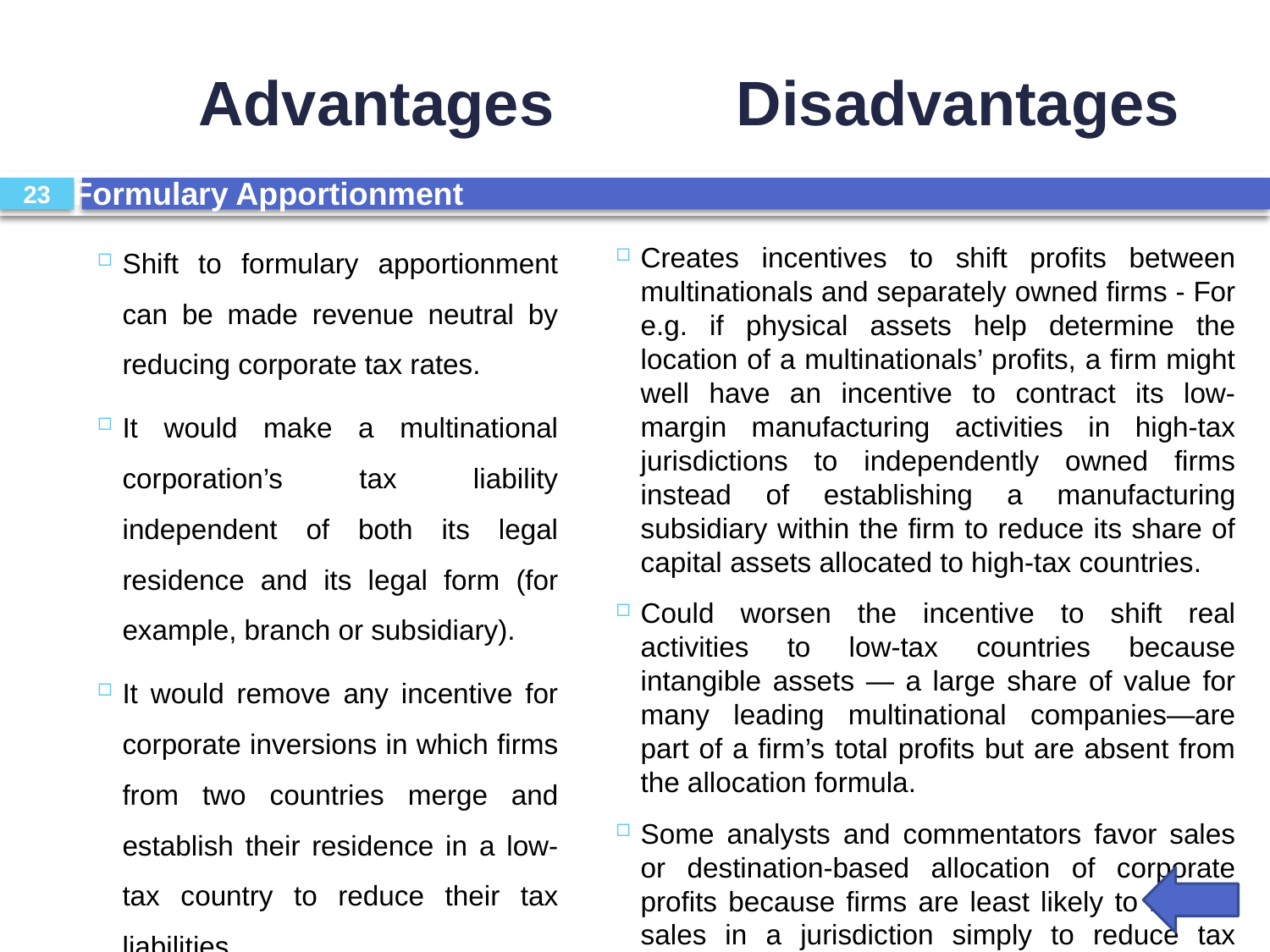

# Advantages
Disadvantages
Formulary Apportionment
23
Shift to formulary apportionment can be made revenue neutral by reducing corporate tax rates.
It would make a multinational corporation’s tax liability independent of both its legal residence and its legal form (for example, branch or subsidiary).
It would remove any incentive for corporate inversions in which firms from two countries merge and establish their residence in a low-tax country to reduce their tax liabilities.
Creates incentives to shift profits between multinationals and separately owned firms - For e.g. if physical assets help determine the location of a multinationals’ profits, a firm might well have an incentive to contract its low-margin manufacturing activities in high-tax jurisdictions to independently owned firms instead of establishing a manufacturing subsidiary within the firm to reduce its share of capital assets allocated to high-tax countries.
Could worsen the incentive to shift real activities to low-tax countries because intangible assets — a large share of value for many leading multinational companies—are part of a firm’s total profits but are absent from the allocation formula.
Some analysts and commentators favor sales or destination-based allocation of corporate profits because firms are least likely to reduce sales in a jurisdiction simply to reduce tax liability.